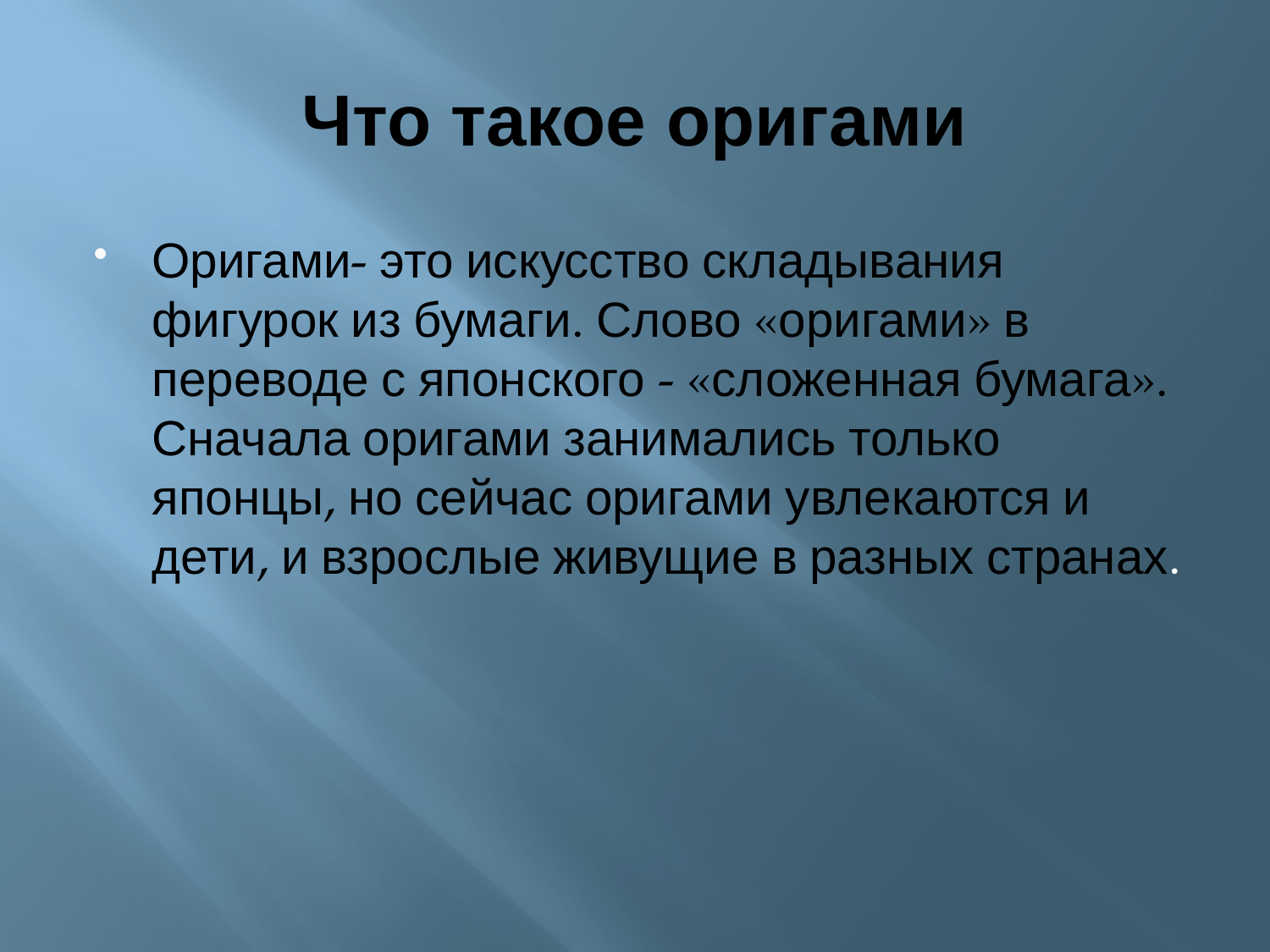

# Что такое оригами
Оригами- это искусство складывания фигурок из бумаги. Слово «оригами» в переводе с японского - «сложенная бумага». Сначала оригами занимались только японцы, но сейчас оригами увлекаются и дети, и взрослые живущие в разных странах.